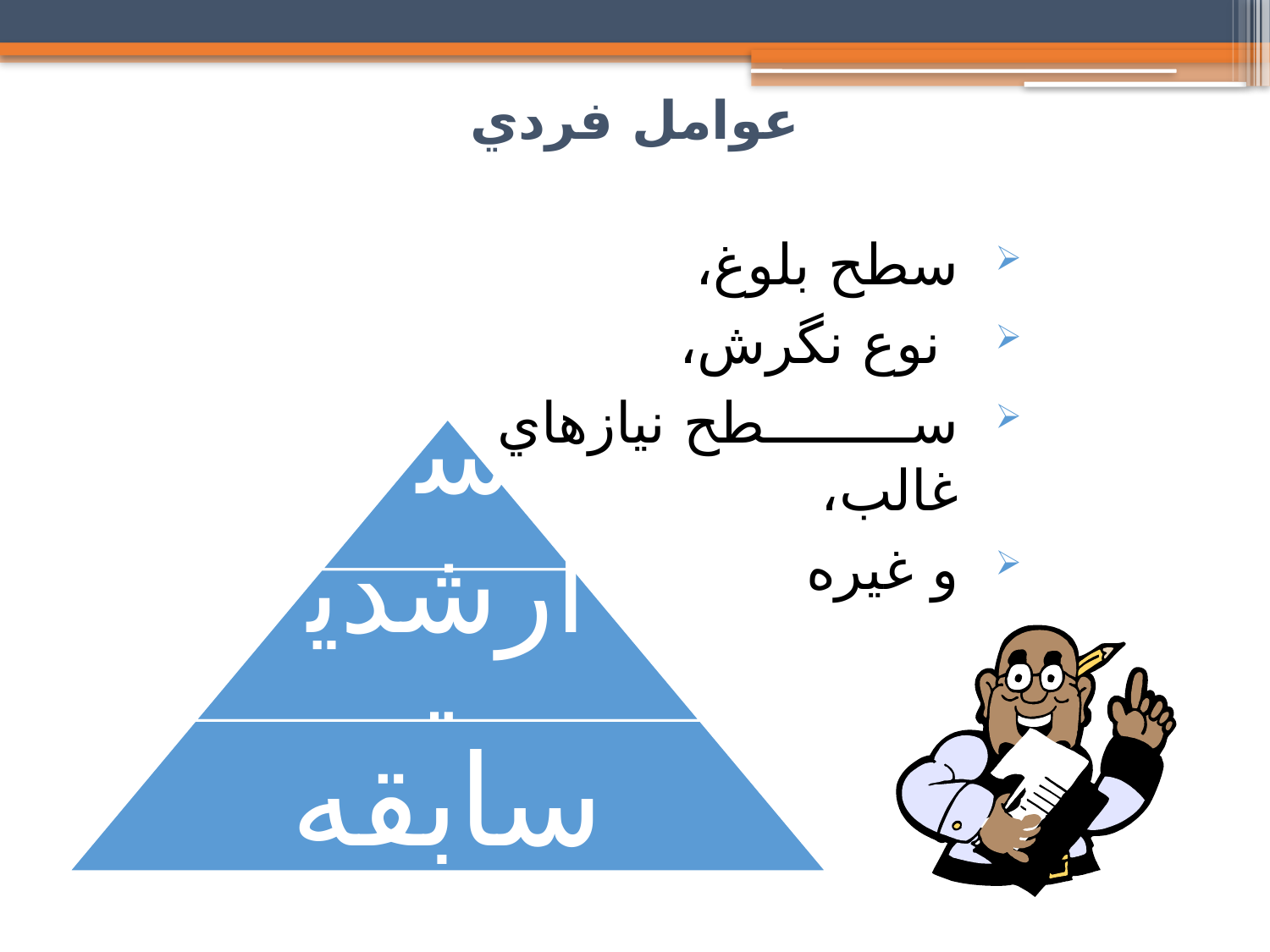

عوامل فردي
سطح بلوغ،
 نوع نگرش،
سطح نيازهاي غالب،
و غيره
سن
ارشدیت
سابقه